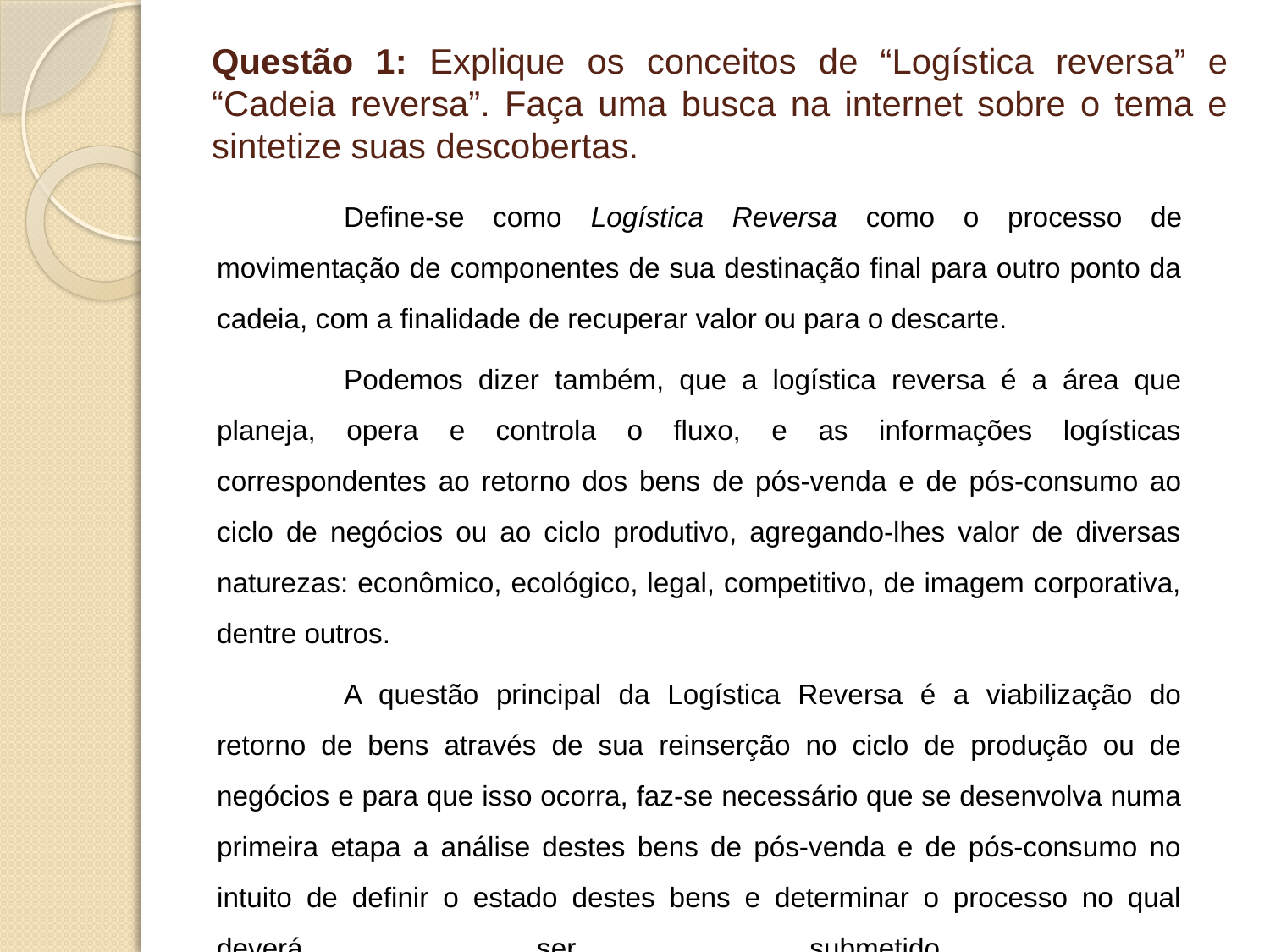

# Questão 1: Explique os conceitos de “Logística reversa” e “Cadeia reversa”. Faça uma busca na internet sobre o tema e sintetize suas descobertas.
		Define-se como Logística Reversa como o processo de movimentação de componentes de sua destinação final para outro ponto da cadeia, com a finalidade de recuperar valor ou para o descarte.
		Podemos dizer também, que a logística reversa é a área que planeja, opera e controla o fluxo, e as informações logísticas correspondentes ao retorno dos bens de pós-venda e de pós-consumo ao ciclo de negócios ou ao ciclo produtivo, agregando-lhes valor de diversas naturezas: econômico, ecológico, legal, competitivo, de imagem corporativa, dentre outros.
		A questão principal da Logística Reversa é a viabilização do retorno de bens através de sua reinserção no ciclo de produção ou de negócios e para que isso ocorra, faz-se necessário que se desenvolva numa primeira etapa a análise destes bens de pós-venda e de pós-consumo no intuito de definir o estado destes bens e determinar o processo no qual deverá ser submetido.